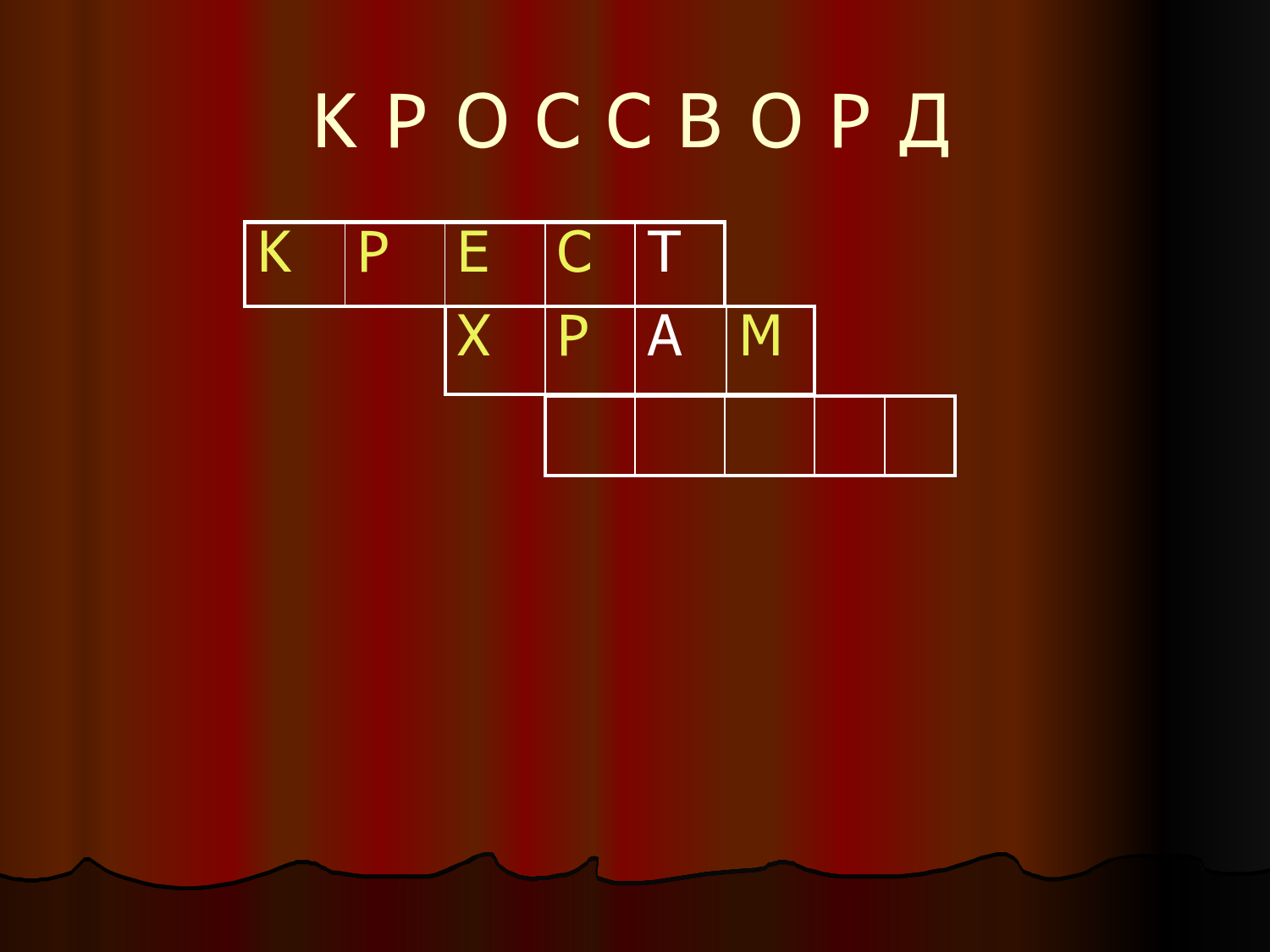

# К Р О С С В О Р Д

| К | Р | Е | С | Т |
| --- | --- | --- | --- | --- |
| Х | Р | А | М |
| --- | --- | --- | --- |
|  |  |  |  |  |
| --- | --- | --- | --- | --- |